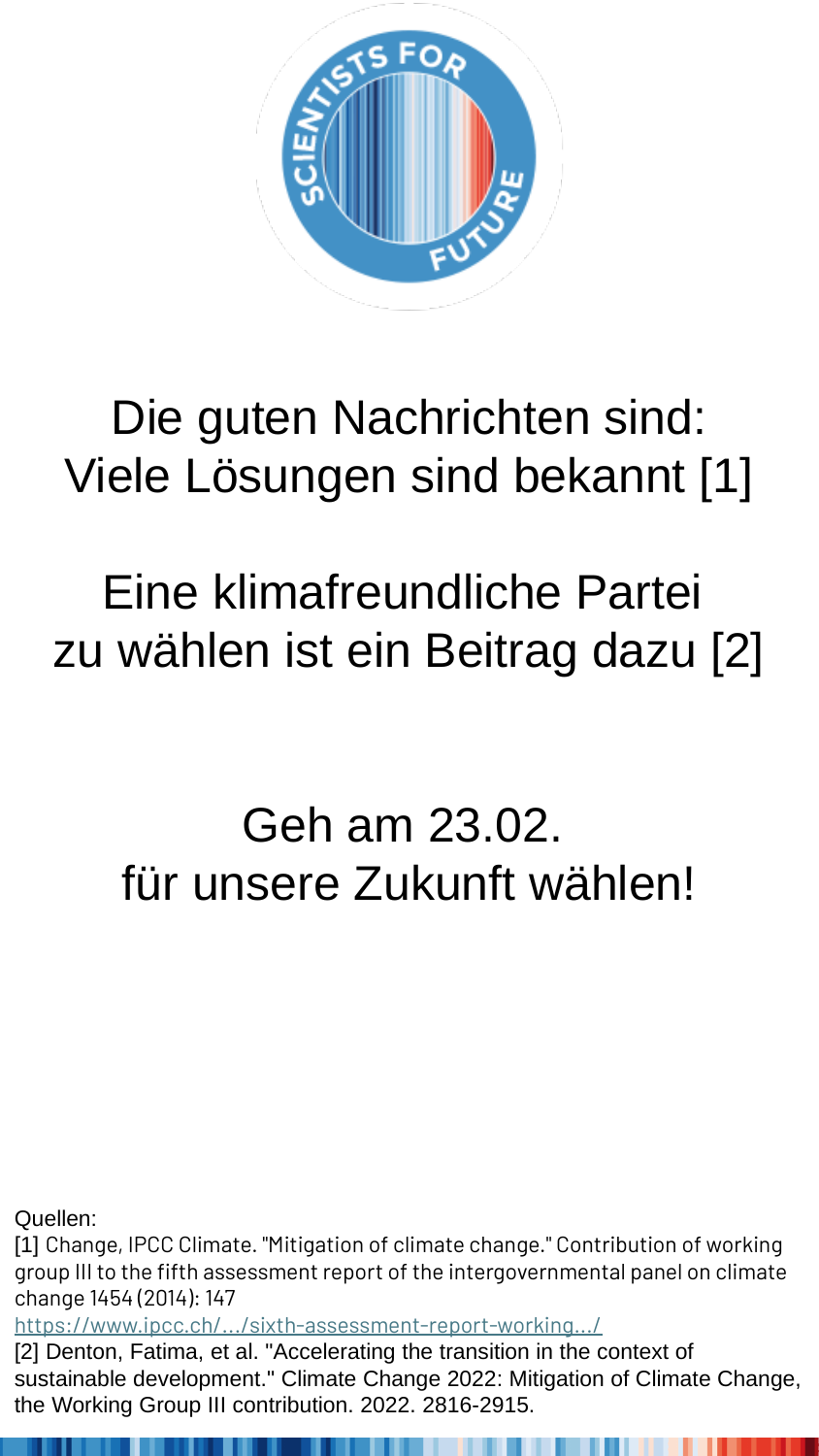

Die guten Nachrichten sind:
Viele Lösungen sind bekannt [1]

Eine klimafreundliche Partei
zu wählen ist ein Beitrag dazu [2]

Geh am 23.02.
für unsere Zukunft wählen!
Quellen:
[1] Change, IPCC Climate. "Mitigation of climate change." Contribution of working group III to the fifth assessment report of the intergovernmental panel on climate change 1454 (2014): 147 https://www.ipcc.ch/.../sixth-assessment-report-working.../
[2] Denton, Fatima, et al. "Accelerating the transition in the context of sustainable development." Climate Change 2022: Mitigation of Climate Change, the Working Group III contribution. 2022. 2816-2915.